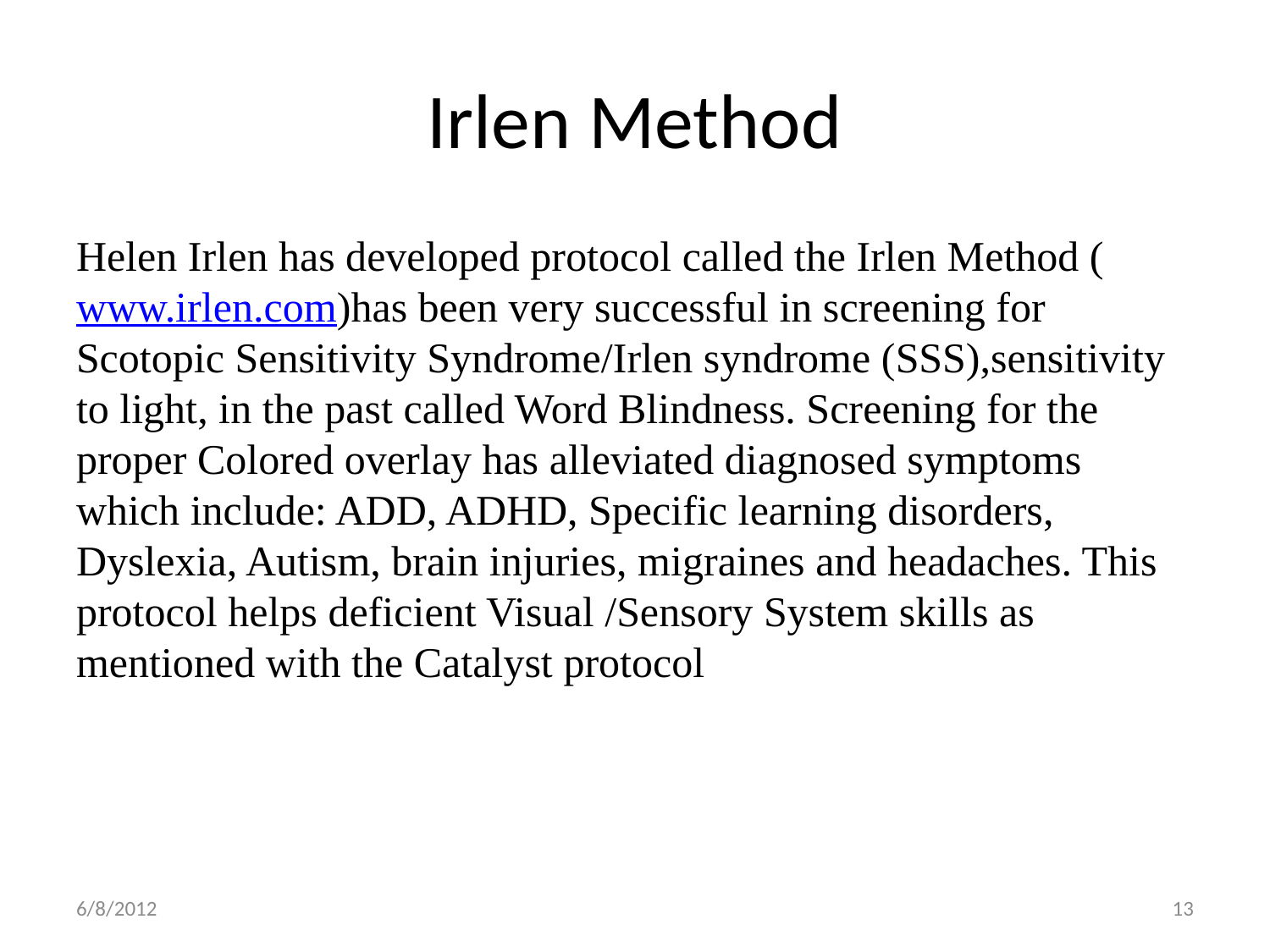

# Irlen Method
Helen Irlen has developed protocol called the Irlen Method (www.irlen.com)has been very successful in screening for Scotopic Sensitivity Syndrome/Irlen syndrome (SSS),sensitivity to light, in the past called Word Blindness. Screening for the proper Colored overlay has alleviated diagnosed symptoms which include: ADD, ADHD, Specific learning disorders, Dyslexia, Autism, brain injuries, migraines and headaches. This protocol helps deficient Visual /Sensory System skills as mentioned with the Catalyst protocol

6/8/2012
13